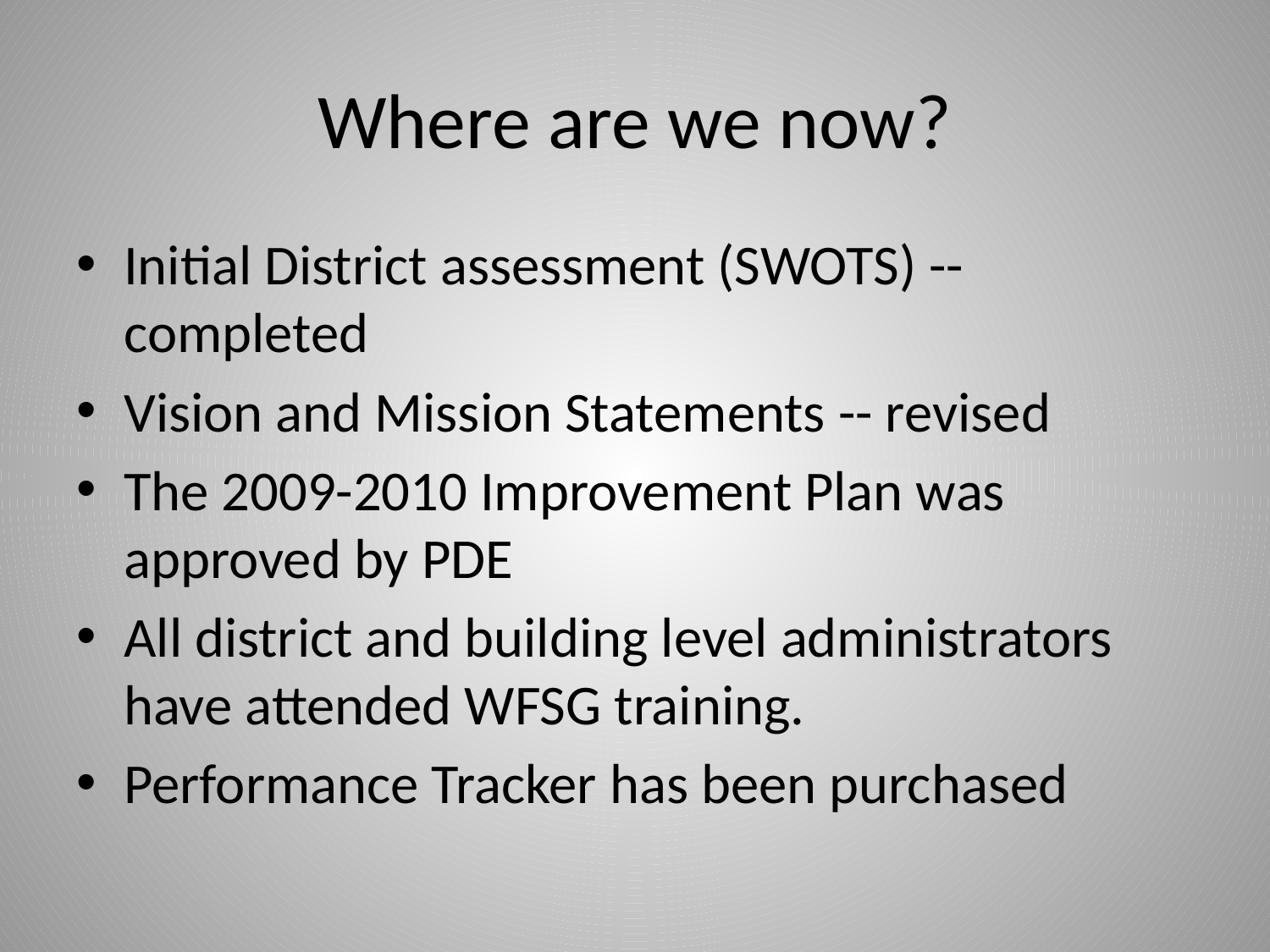

# Where are we now?
Initial District assessment (SWOTS) -- completed
Vision and Mission Statements -- revised
The 2009-2010 Improvement Plan was approved by PDE
All district and building level administrators have attended WFSG training.
Performance Tracker has been purchased